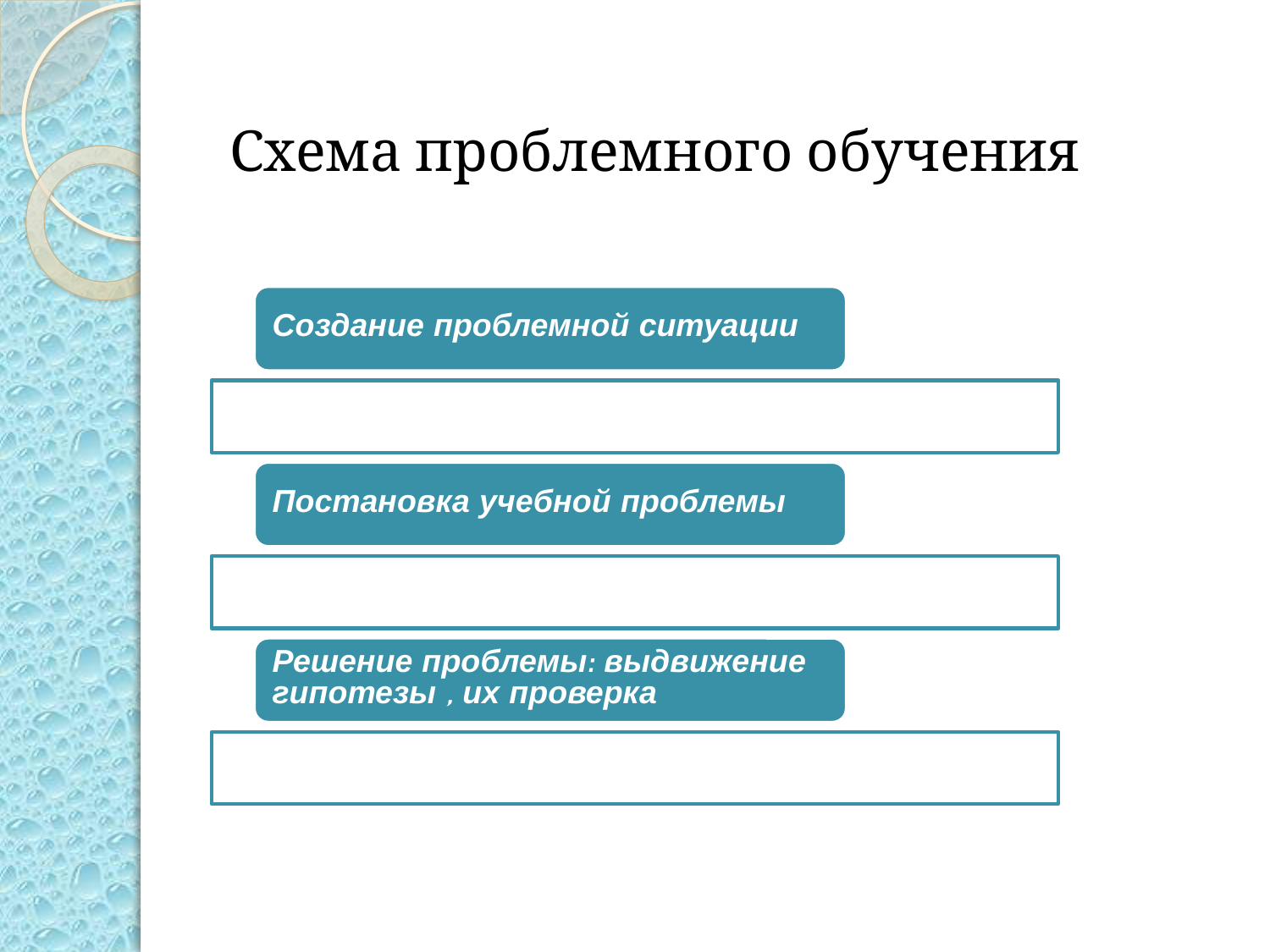

Схема проблемного обучения
Создание проблемной ситуации
Постановка учебной проблемы
Решение проблемы: выдвижение гипотезы , их проверка